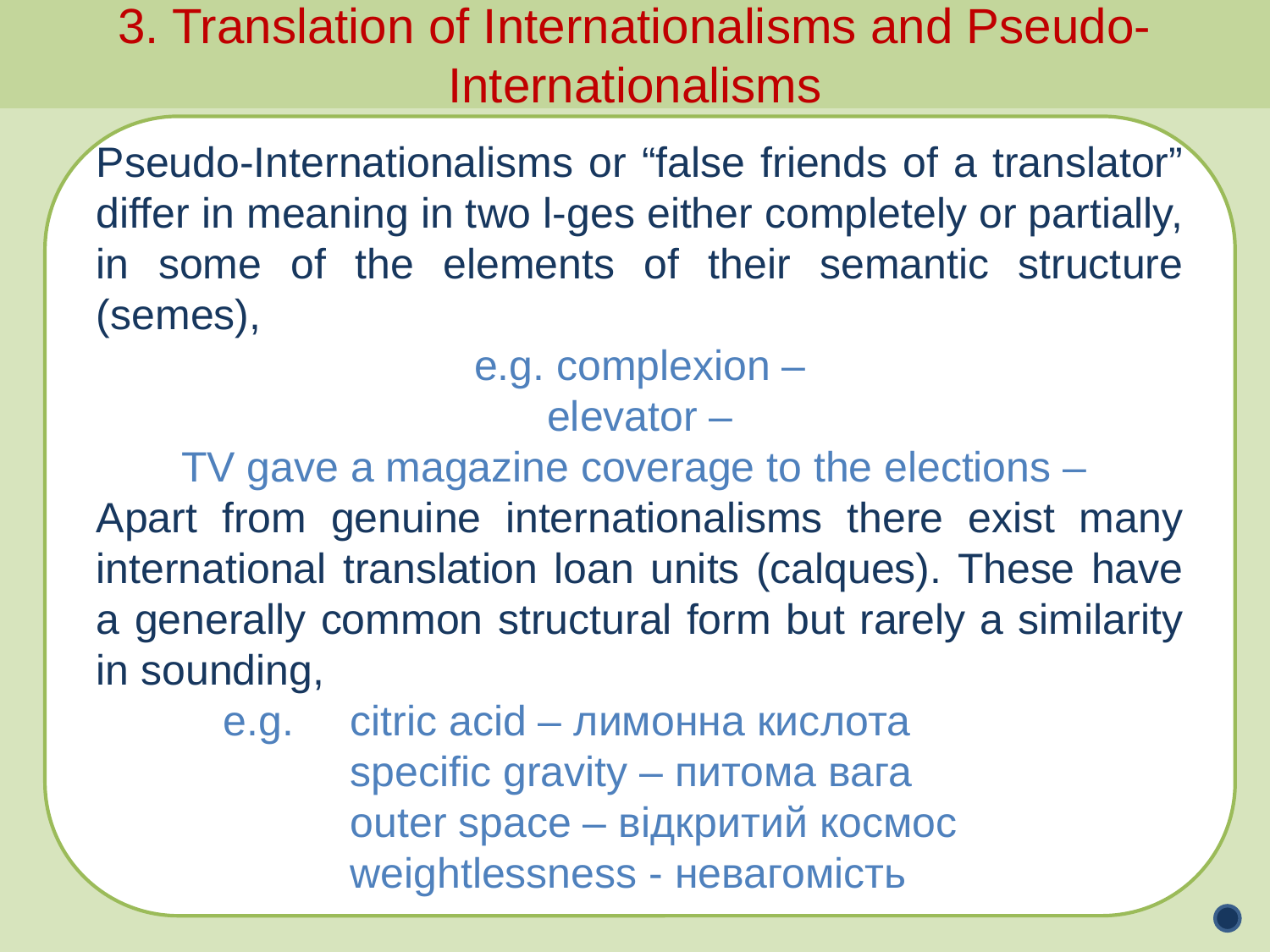

3. Translation of Internationalisms and Pseudo-Internationalisms
Pseudo-Internationalisms or “false friends of a translator” differ in meaning in two l-ges either completely or partially, in some of the elements of their semantic structure (semes),
e.g. complexion –
elevator –
TV gave a magazine coverage to the elections –
Apart from genuine internationalisms there exist many international translation loan units (calques). These have a generally common structural form but rarely a similarity in sounding,
	e.g. 	citric acid – лимонна кислота
		specific gravity – питома вага
		outer space – відкритий космос
		weightlessness - невагомість